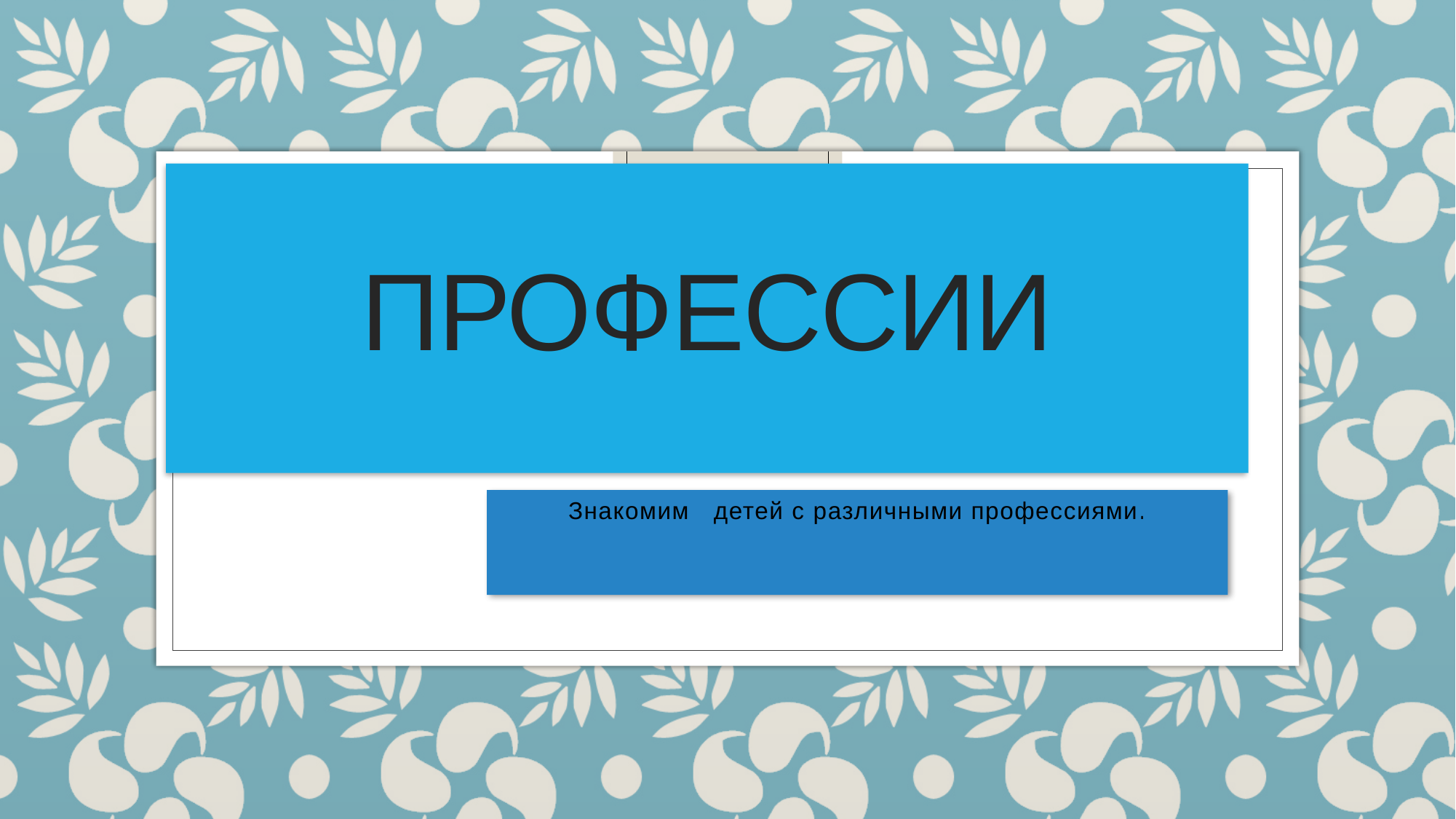

# Профессии
Знакомим   детей с различными профессиями.